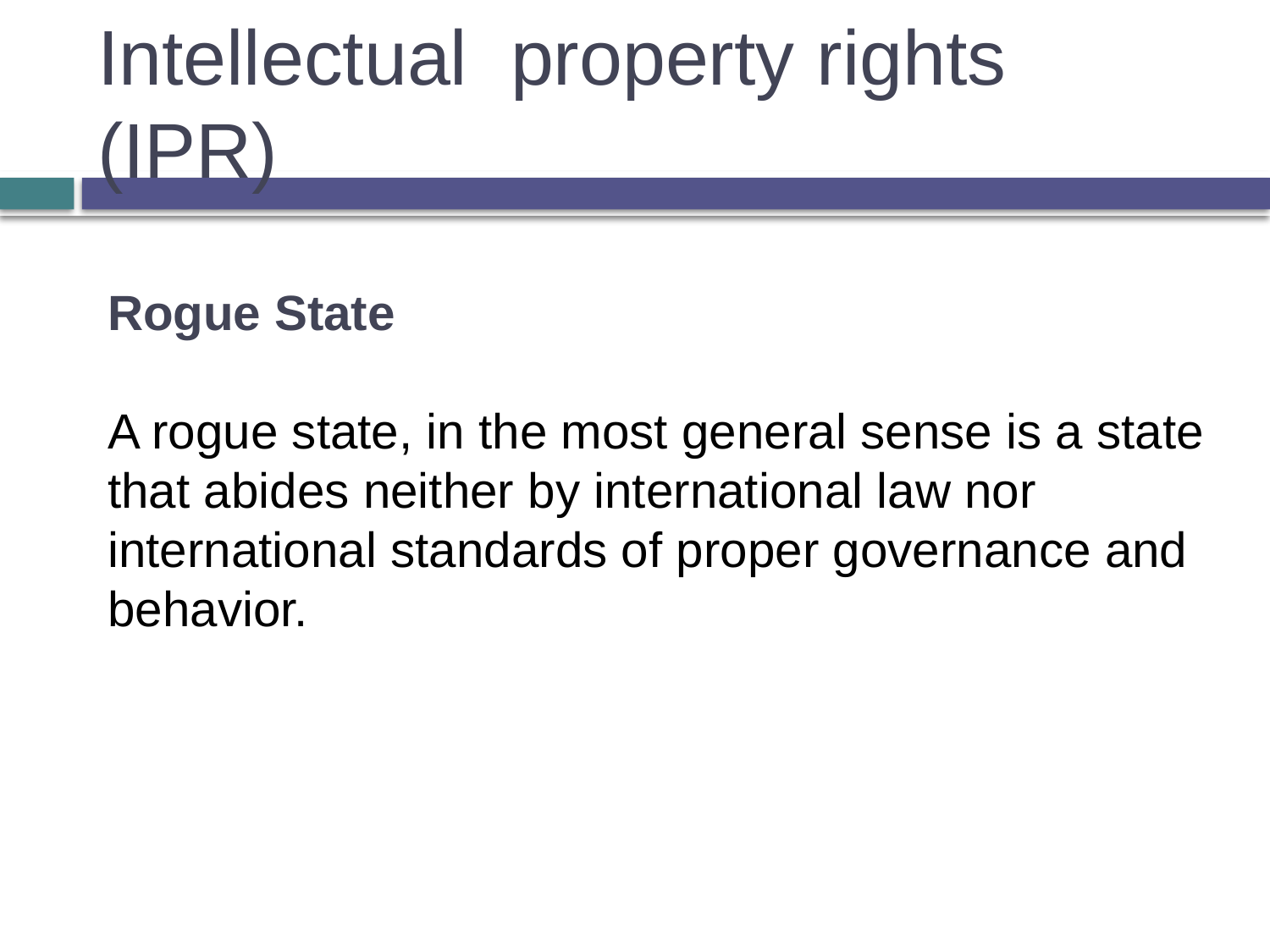

# Intellectual  property rights  (IPR)
Rogue State

A rogue state, in the most general sense is a state that abides neither by international law nor international standards of proper governance and behavior.